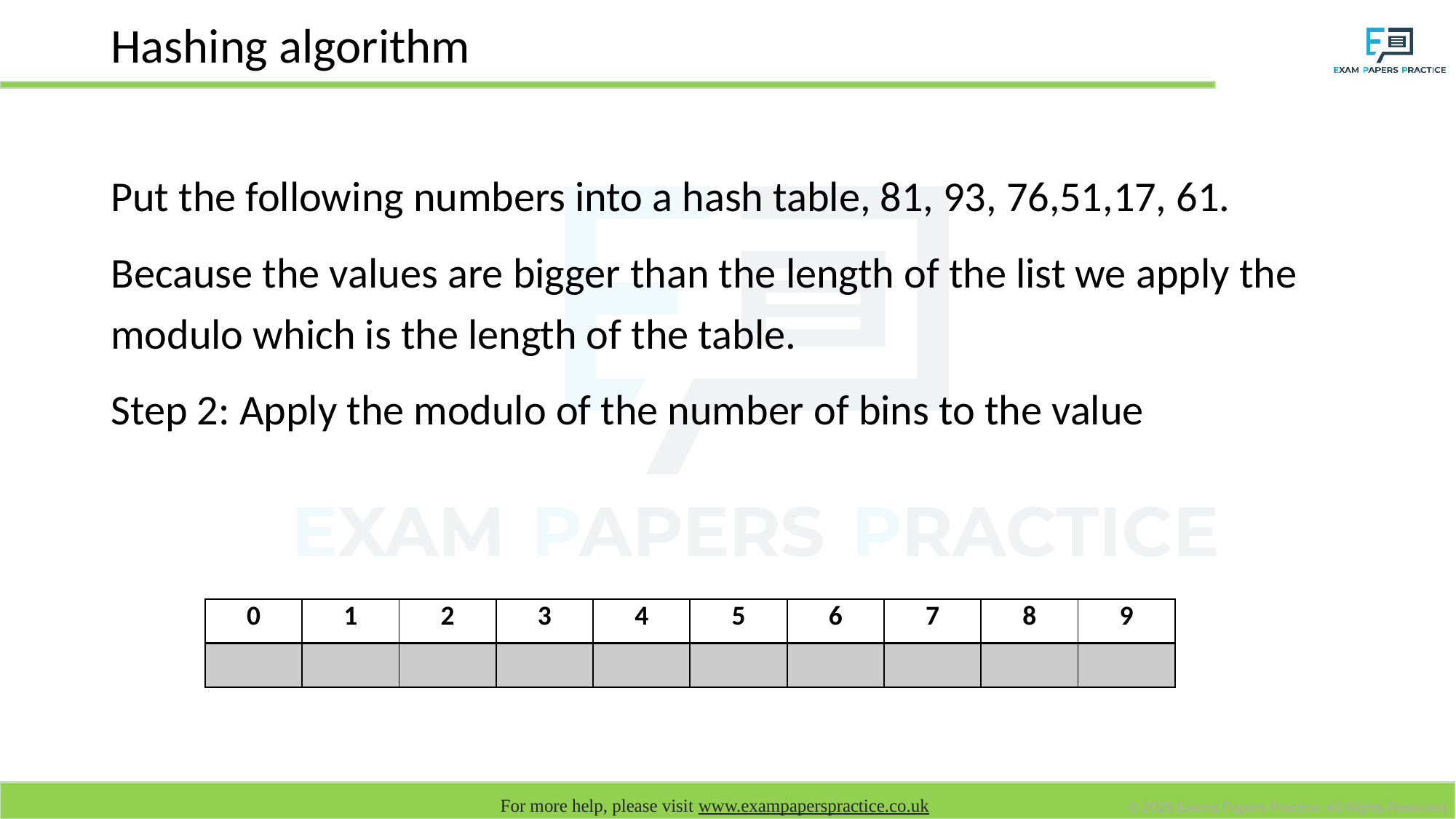

# Hashing algorithm
Put the following numbers into a hash table, 81, 93, 76,51,17, 61.
Because the values are bigger than the length of the list we apply the modulo which is the length of the table.
Step 2: Apply the modulo of the number of bins to the value

| 0 | 1 | 2 | 3 | 4 | 5 | 6 | 7 | 8 | 9 |
| --- | --- | --- | --- | --- | --- | --- | --- | --- | --- |
|  |  |  |  |  |  |  |  |  |  |